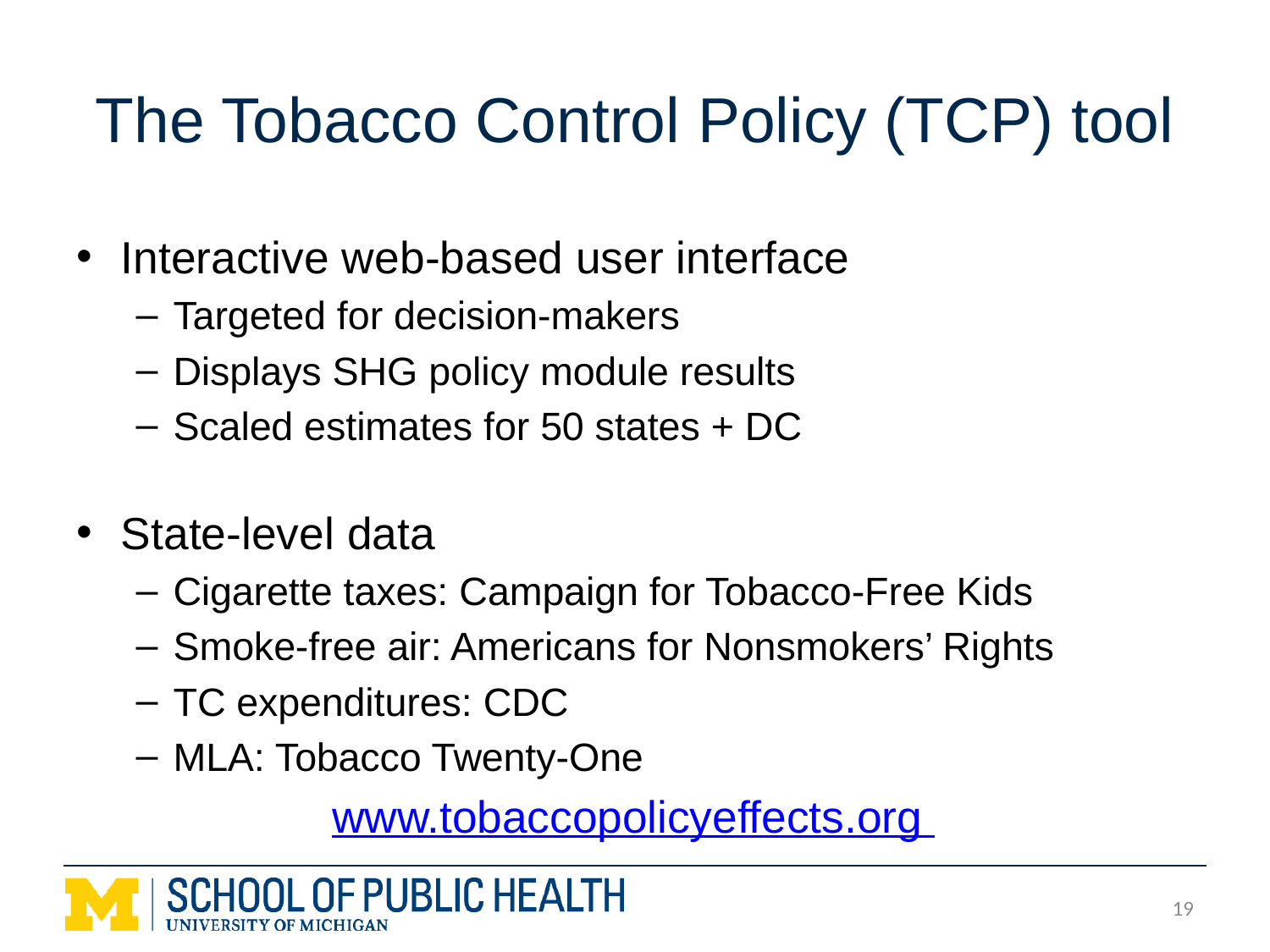

# The Tobacco Control Policy (TCP) tool
Interactive web-based user interface
Targeted for decision-makers
Displays SHG policy module results
Scaled estimates for 50 states + DC
State-level data
Cigarette taxes: Campaign for Tobacco-Free Kids
Smoke-free air: Americans for Nonsmokers’ Rights
TC expenditures: CDC
MLA: Tobacco Twenty-One
www.tobaccopolicyeffects.org

19